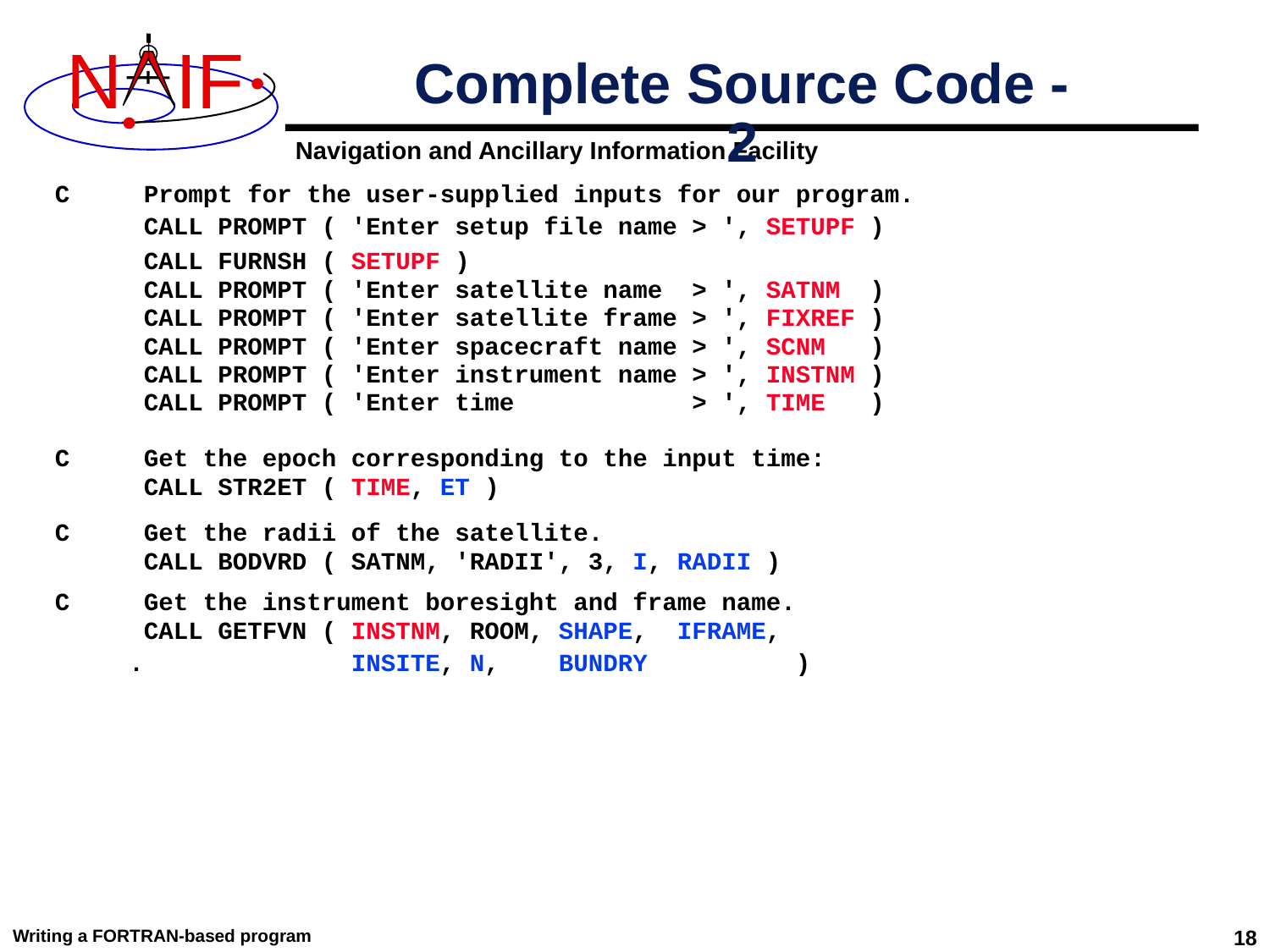

# Complete Source Code - 2
C     Prompt for the user-supplied inputs for our program.
      CALL PROMPT ( 'Enter setup file name > ', SETUPF )
      CALL FURNSH ( SETUPF )
      CALL PROMPT ( 'Enter satellite name  > ', SATNM  )
      CALL PROMPT ( 'Enter satellite frame > ', FIXREF )
      CALL PROMPT ( 'Enter spacecraft name > ', SCNM   )
      CALL PROMPT ( 'Enter instrument name > ', INSTNM )
      CALL PROMPT ( 'Enter time            > ', TIME   )

C     Get the epoch corresponding to the input time:
      CALL STR2ET ( TIME, ET )

C     Get the radii of the satellite.
      CALL BODVRD ( SATNM, 'RADII', 3, I, RADII )
C     Get the instrument boresight and frame name.
      CALL GETFVN ( INSTNM, ROOM, SHAPE,  IFRAME,
     .              INSITE, N,    BUNDRY          )
Writing a FORTRAN-based program
18